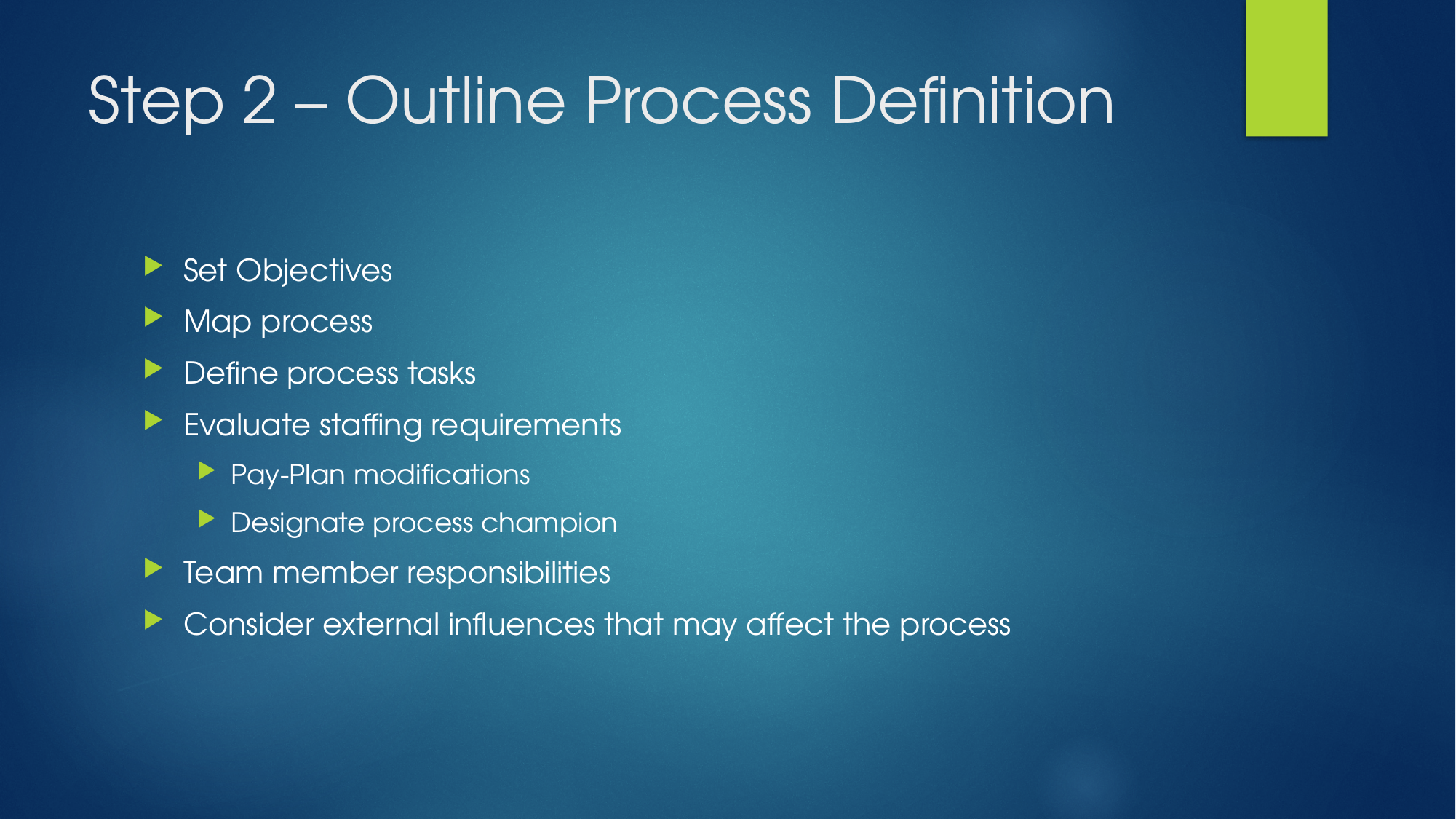

# Step 2 – Outline Process Definition
Set Objectives
Map process
Define process tasks
Evaluate staffing requirements
Pay-Plan modifications
Designate process champion
Team member responsibilities
Consider external influences that may affect the process